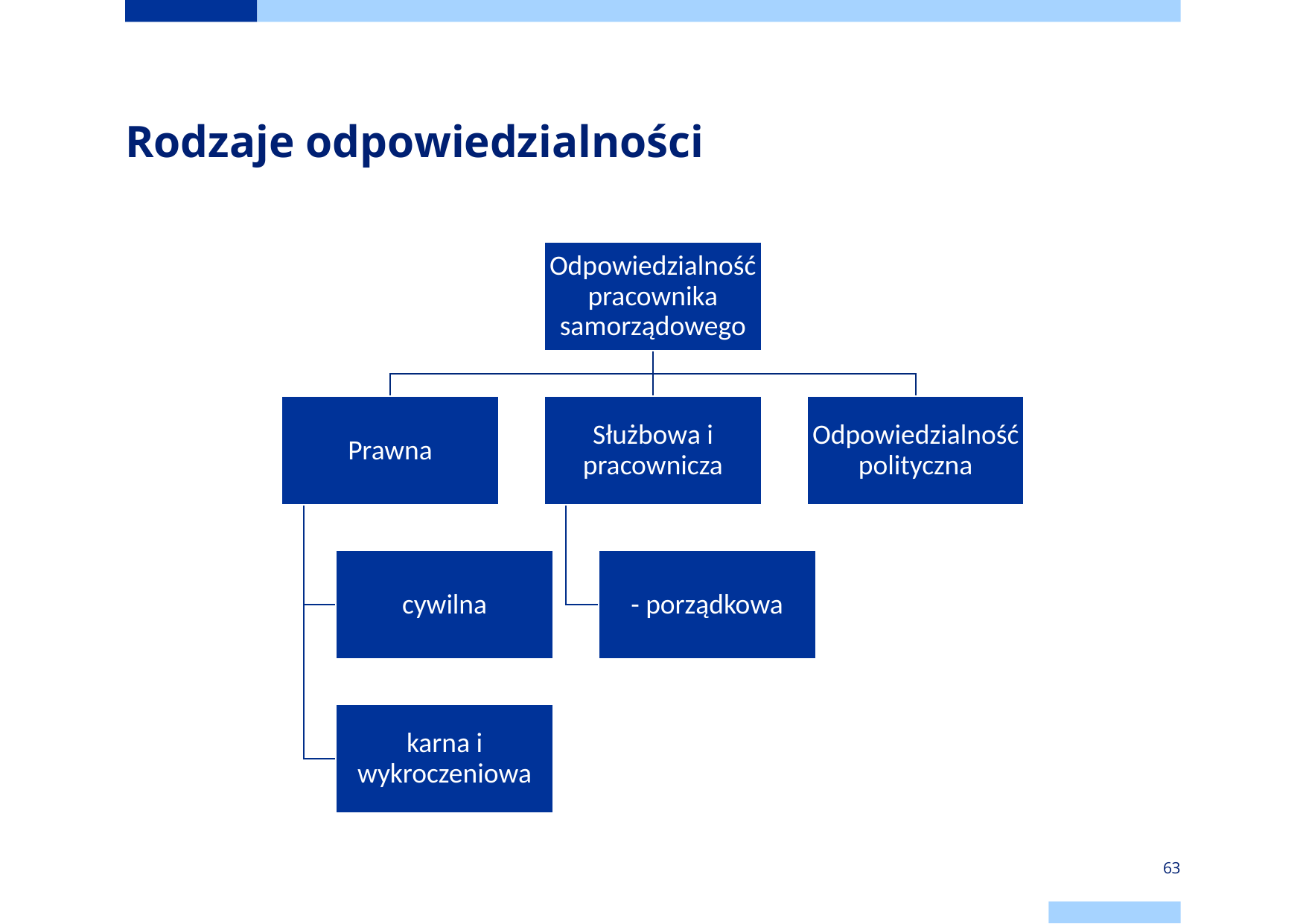

# Rodzaje odpowiedzialności
Odpowiedzialność pracownika samorządowego
Prawna
cywilna
karna i wykroczeniowa
Służbowa i pracownicza
- porządkowa
Odpowiedzialność polityczna
63